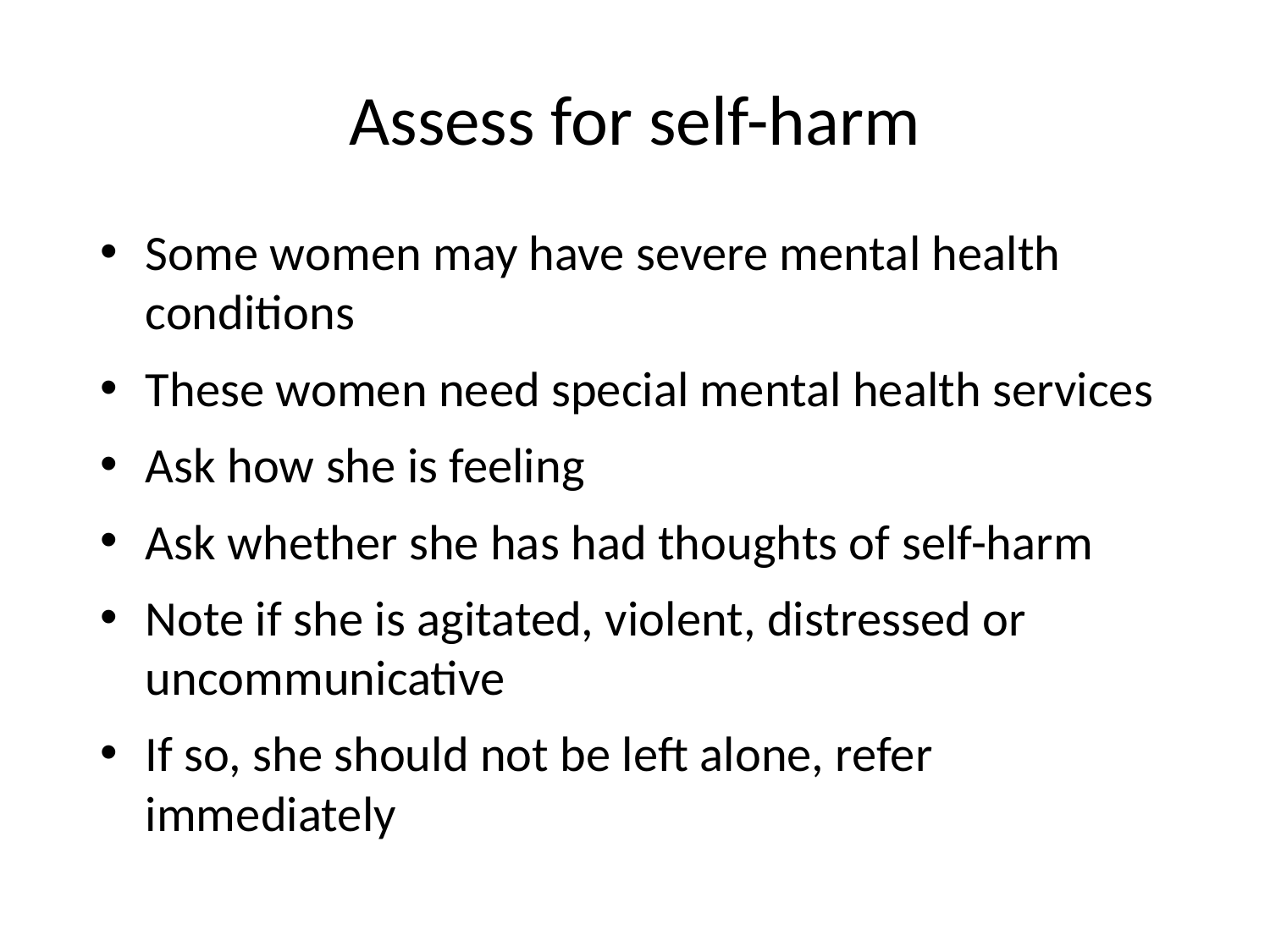

# Assess for self-harm
Some women may have severe mental health conditions
These women need special mental health services
Ask how she is feeling
Ask whether she has had thoughts of self-harm
Note if she is agitated, violent, distressed or uncommunicative
If so, she should not be left alone, refer immediately